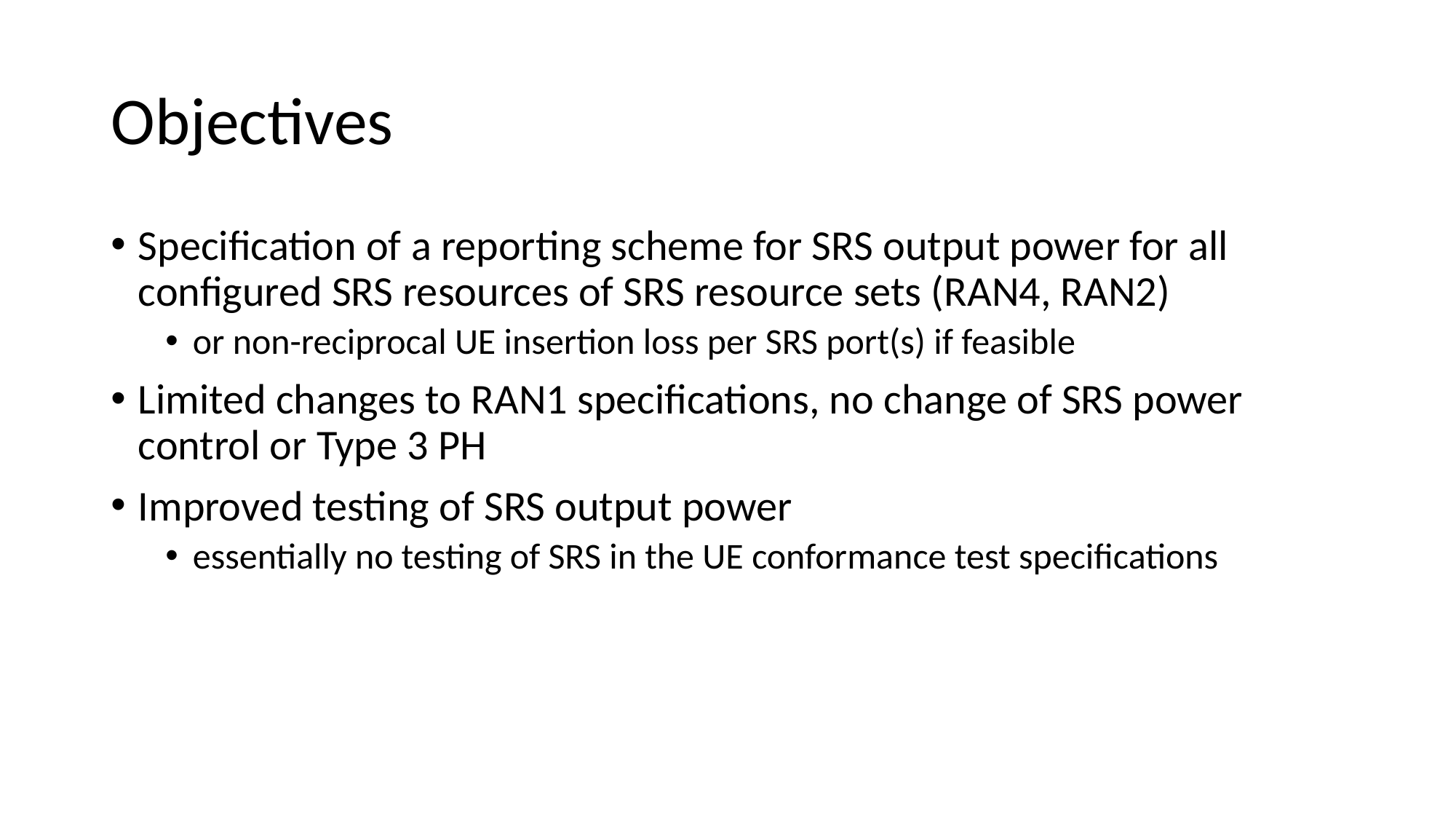

# Objectives
Specification of a reporting scheme for SRS output power for all configured SRS resources of SRS resource sets (RAN4, RAN2)
or non-reciprocal UE insertion loss per SRS port(s) if feasible
Limited changes to RAN1 specifications, no change of SRS power control or Type 3 PH
Improved testing of SRS output power
essentially no testing of SRS in the UE conformance test specifications